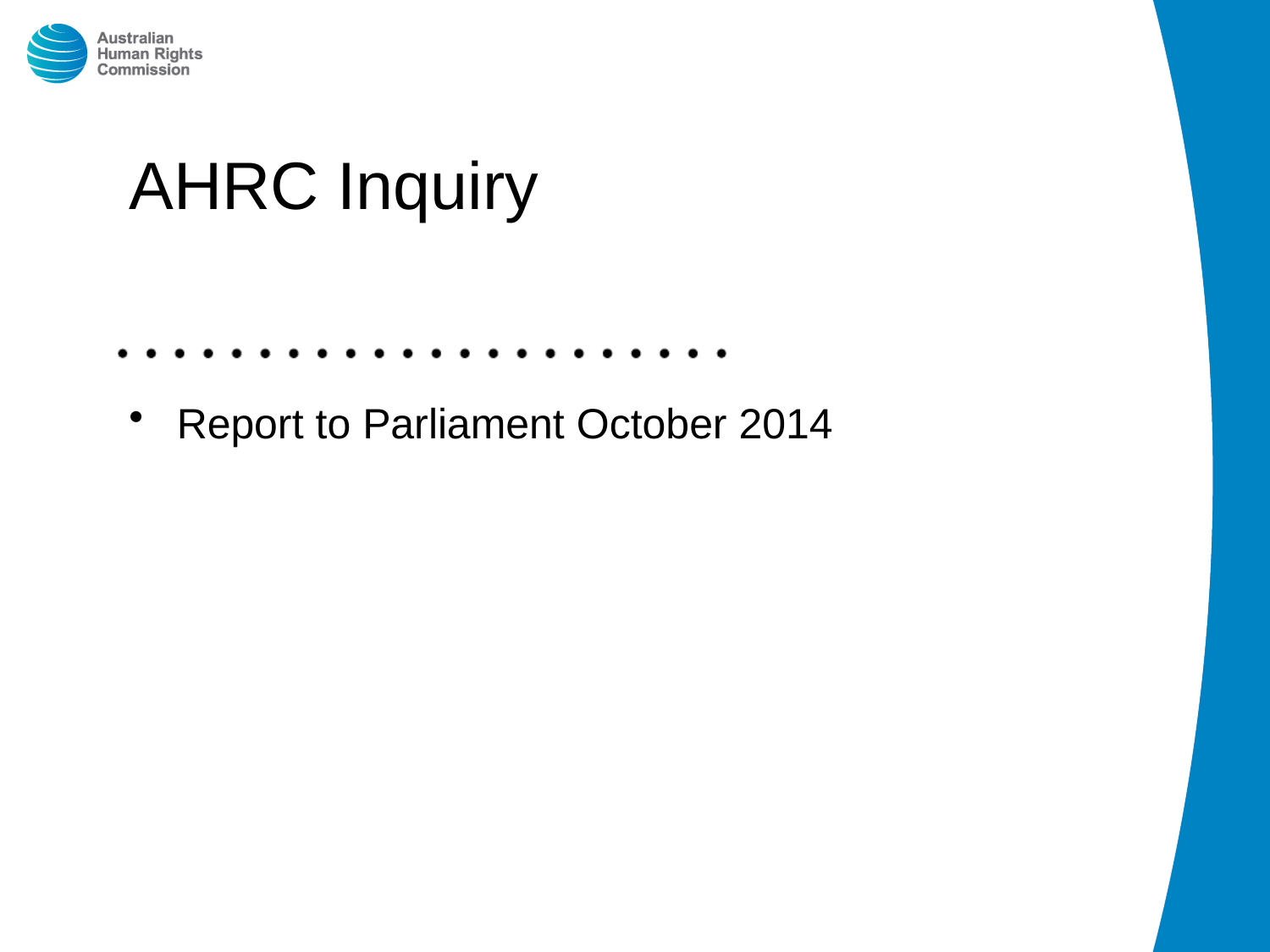

# AHRC Inquiry
Report to Parliament October 2014